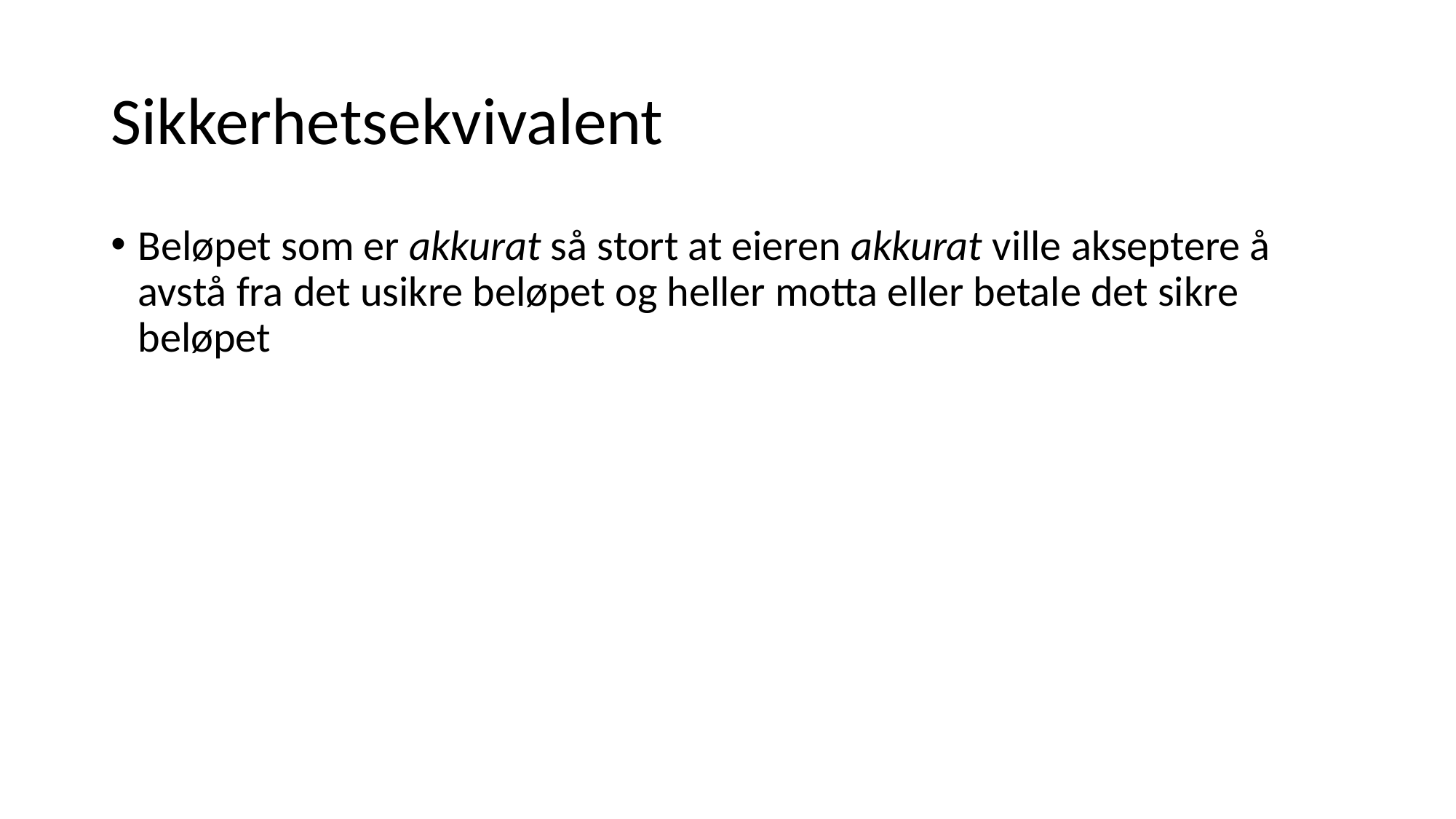

# Sikkerhetsekvivalent
Beløpet som er akkurat så stort at eieren akkurat ville akseptere å avstå fra det usikre beløpet og heller motta eller betale det sikre beløpet